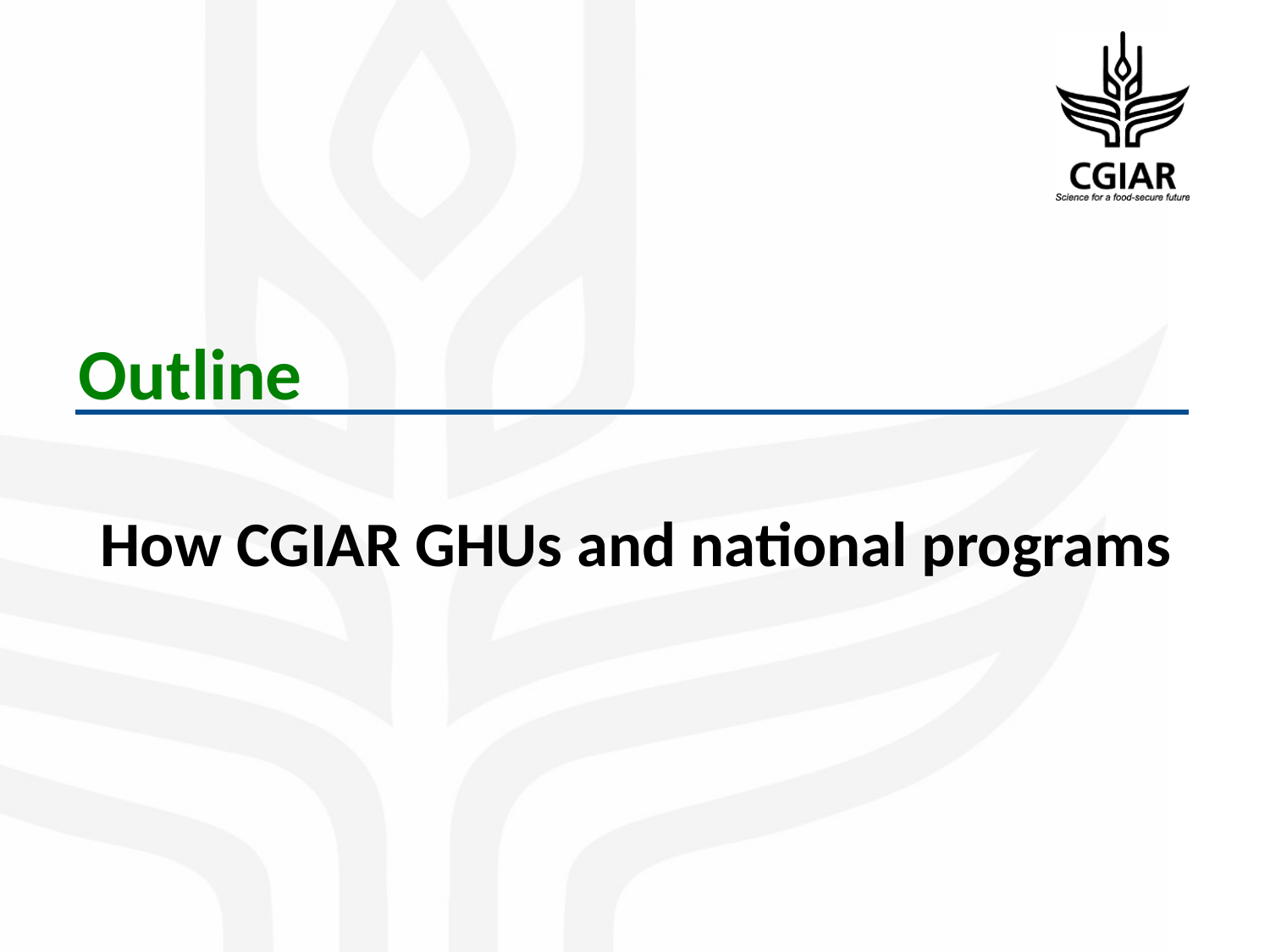

Outline
How CGIAR GHUs and national programs